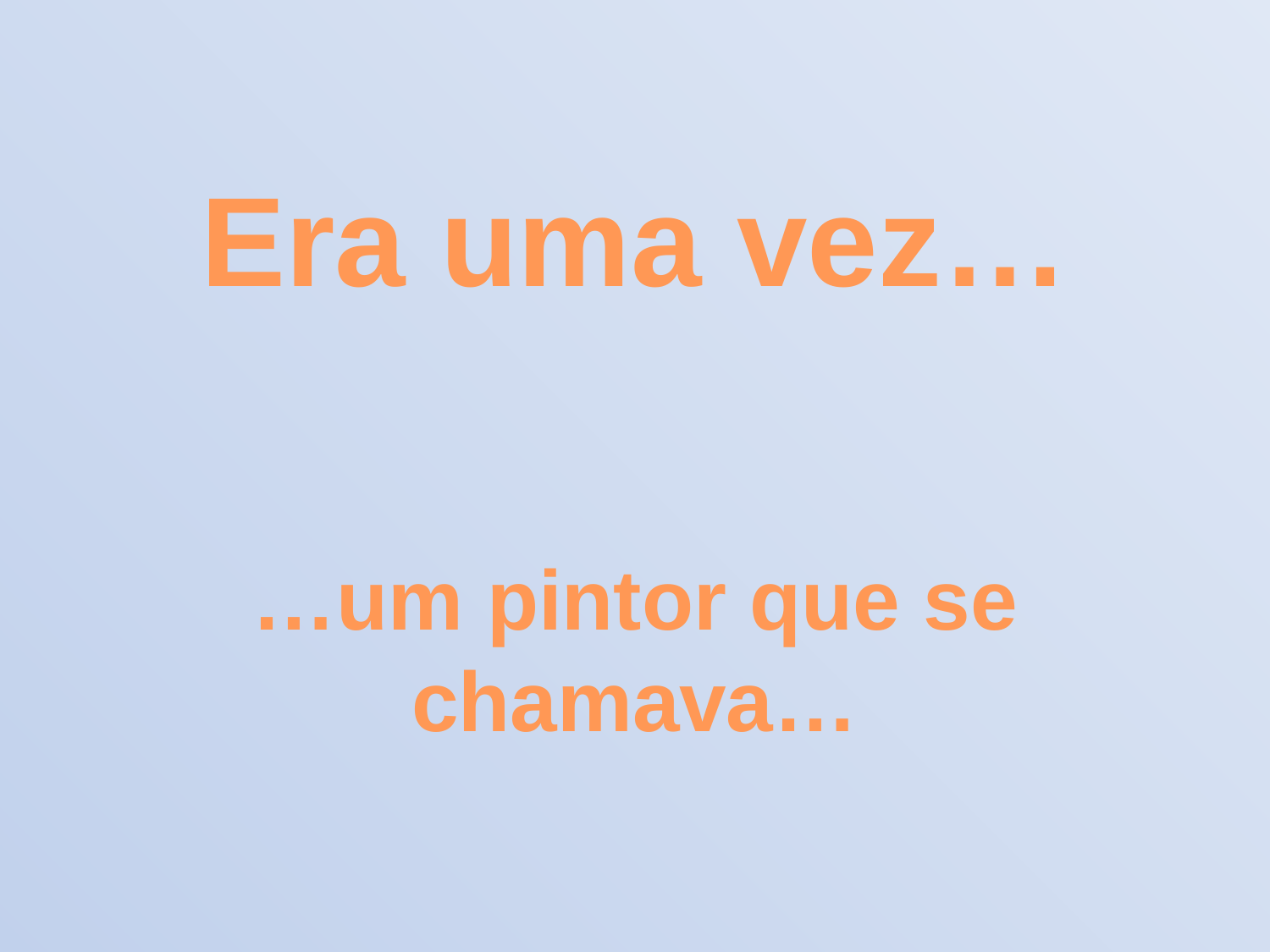

# Era uma vez…
…um pintor que se chamava…